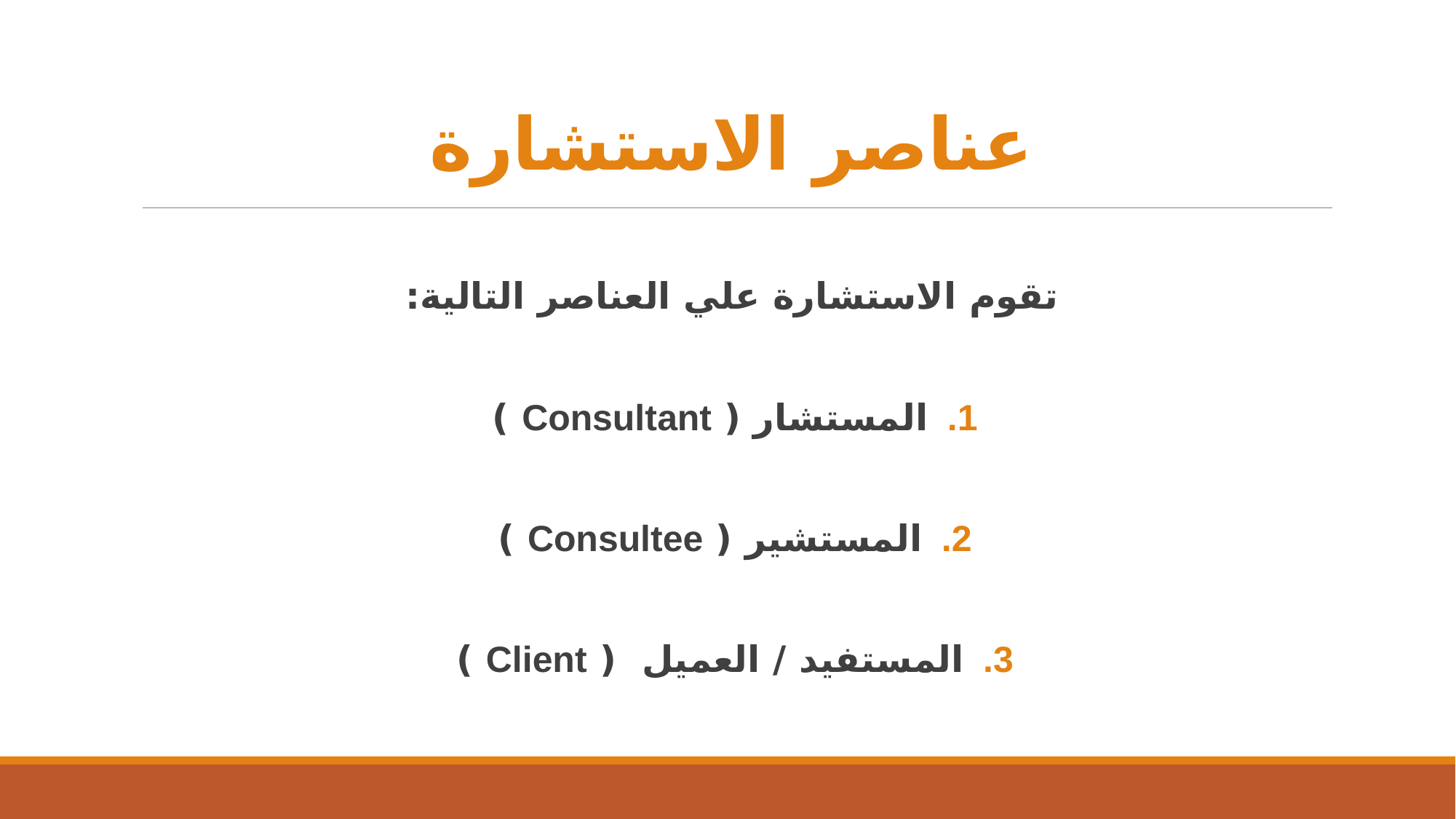

# عناصر الاستشارة

تقوم الاستشارة علي العناصر التالية:

المستشار ( Consultant )

المستشير ( Consultee )

المستفيد / العميل  ( Client )